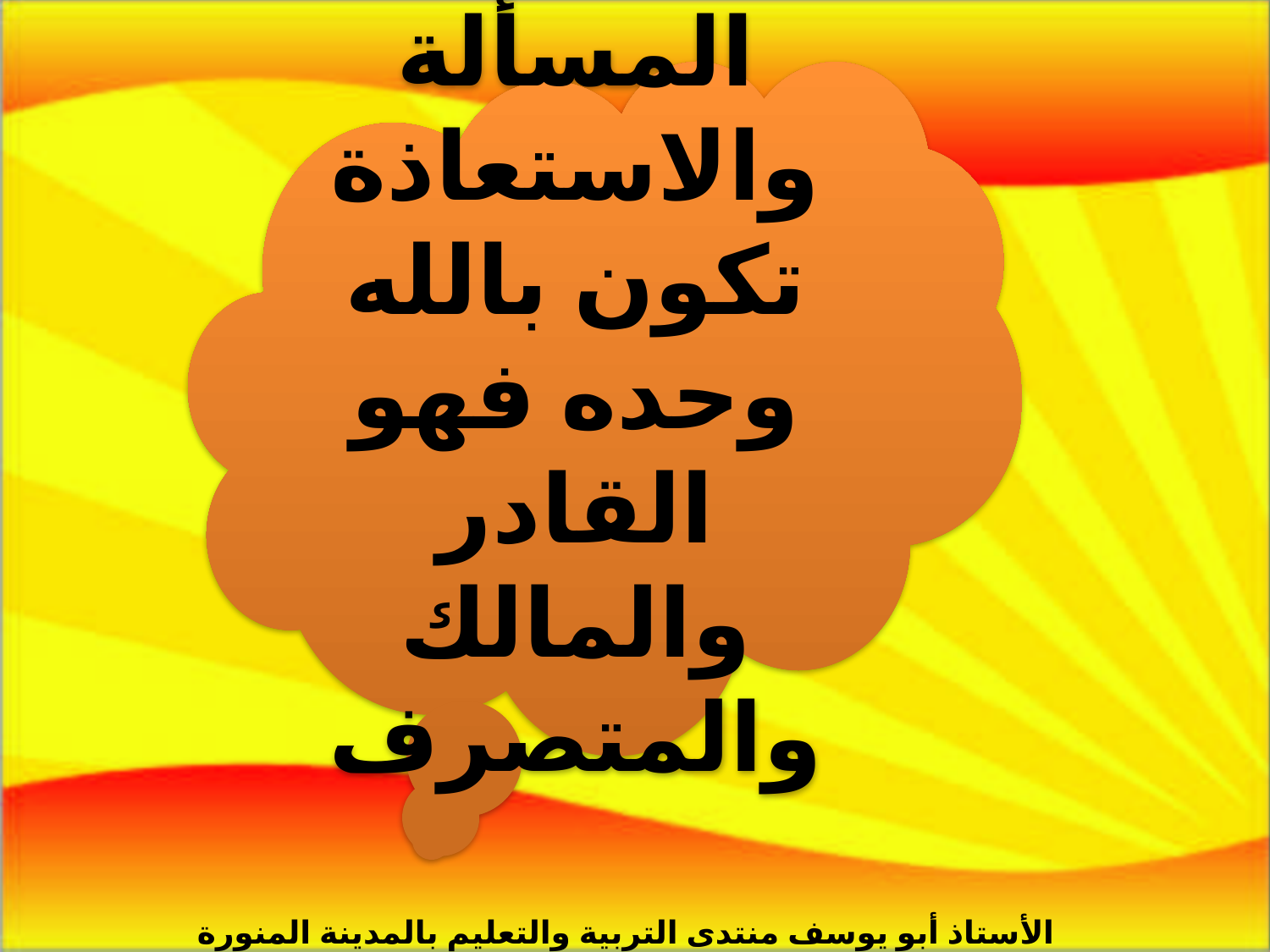

المسألة والاستعاذة تكون بالله وحده فهو القادر والمالك والمتصرف
الأستاذ أبو يوسف منتدى التربية والتعليم بالمدينة المنورة